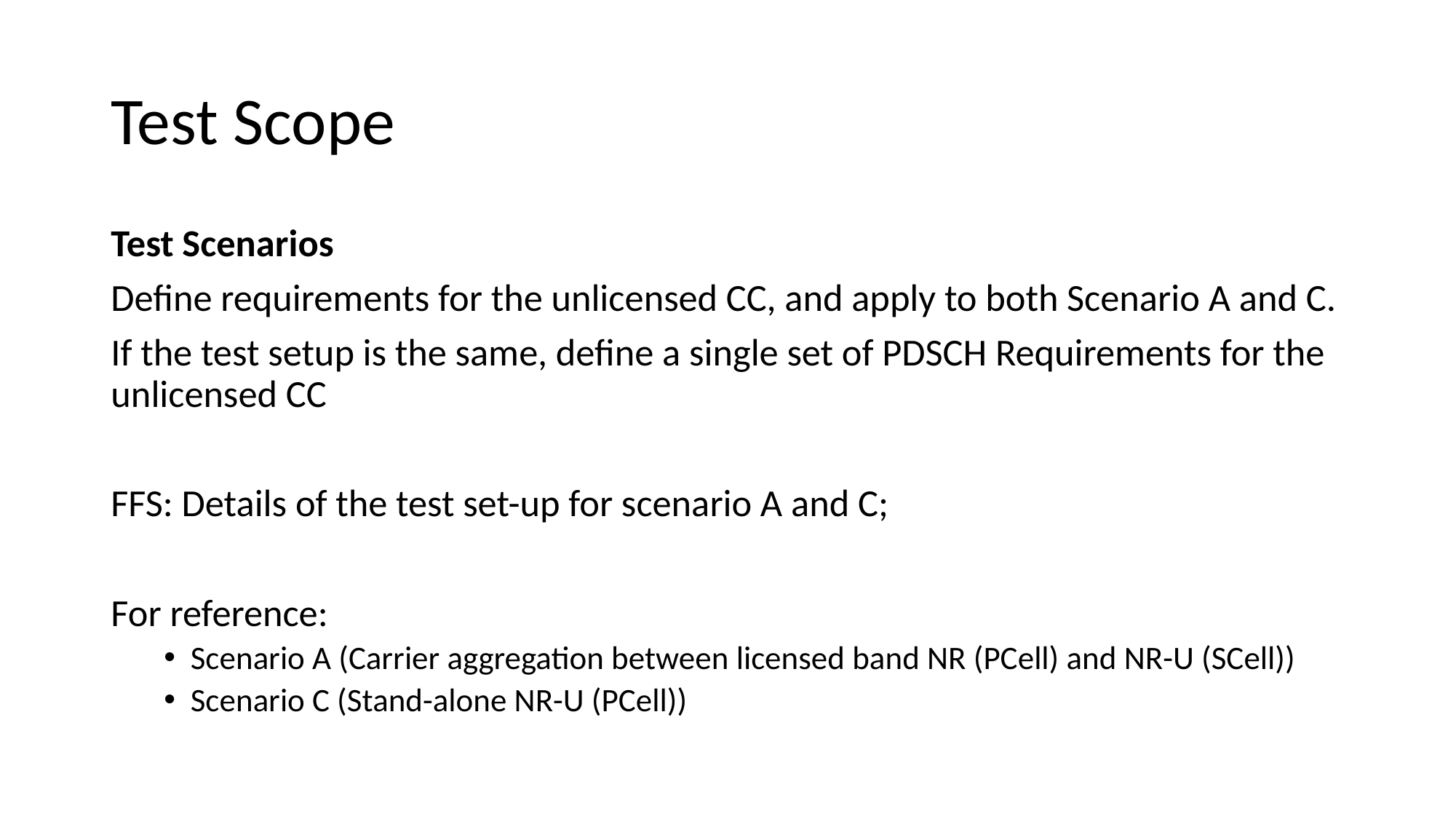

# Test Scope
Test Scenarios
Define requirements for the unlicensed CC, and apply to both Scenario A and C.
If the test setup is the same, define a single set of PDSCH Requirements for the unlicensed CC

FFS: Details of the test set-up for scenario A and C;

For reference:
Scenario A (Carrier aggregation between licensed band NR (PCell) and NR-U (SCell))
Scenario C (Stand-alone NR-U (PCell))